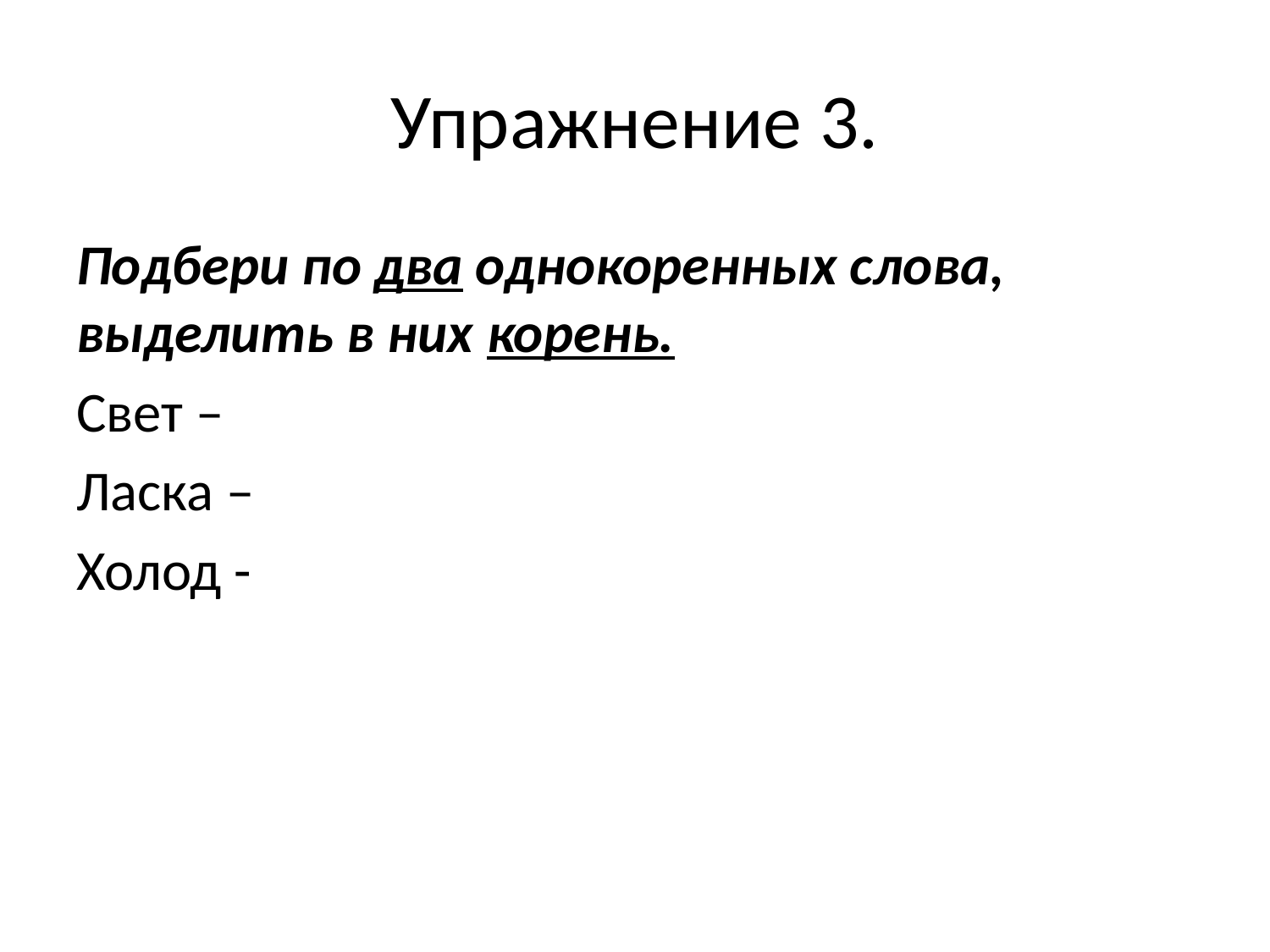

# Упражнение 3.
Подбери по два однокоренных слова, выделить в них корень.
Свет –
Ласка –
Холод -